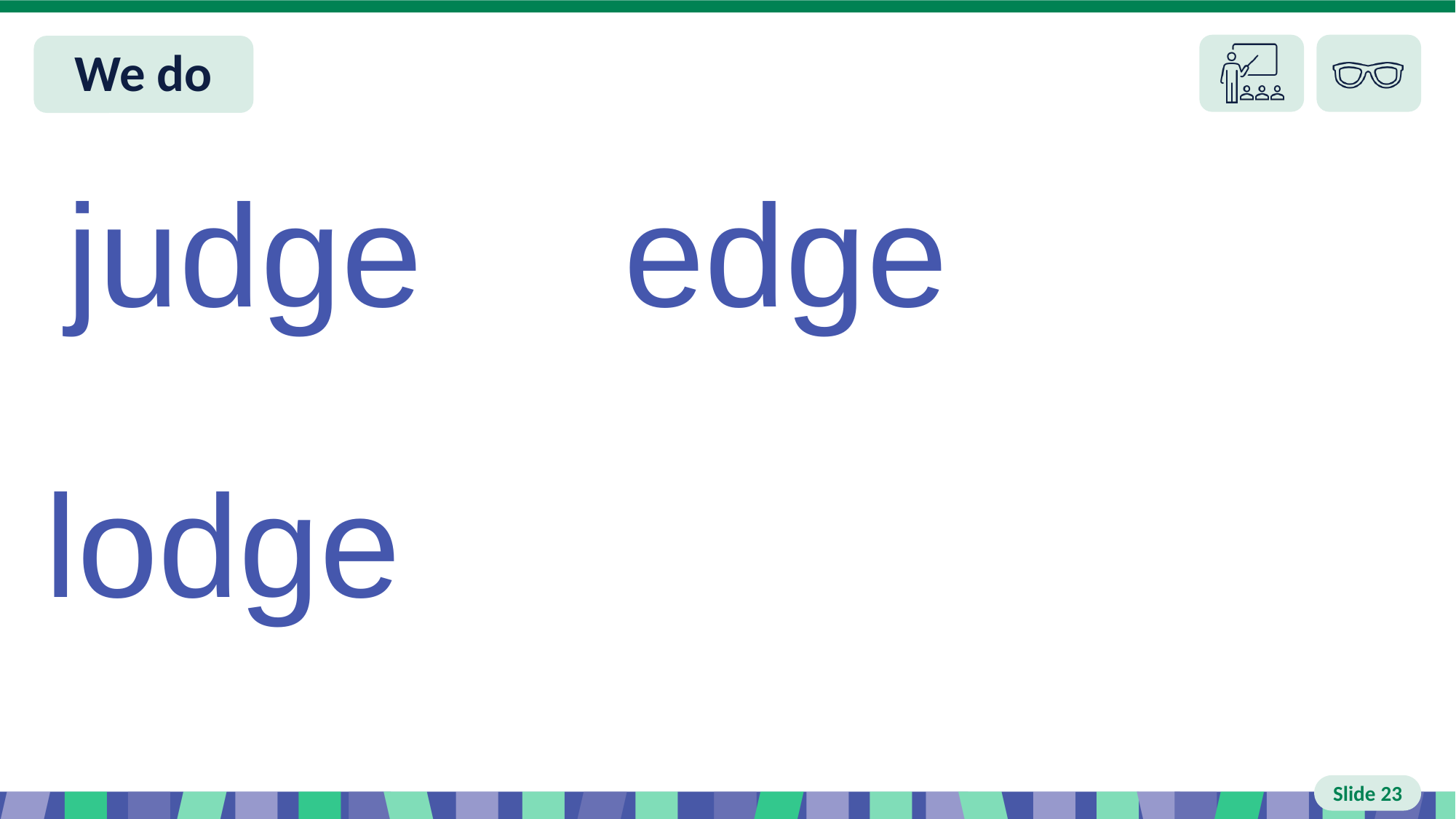

# Slide 23 We do
judge     edge
lodge